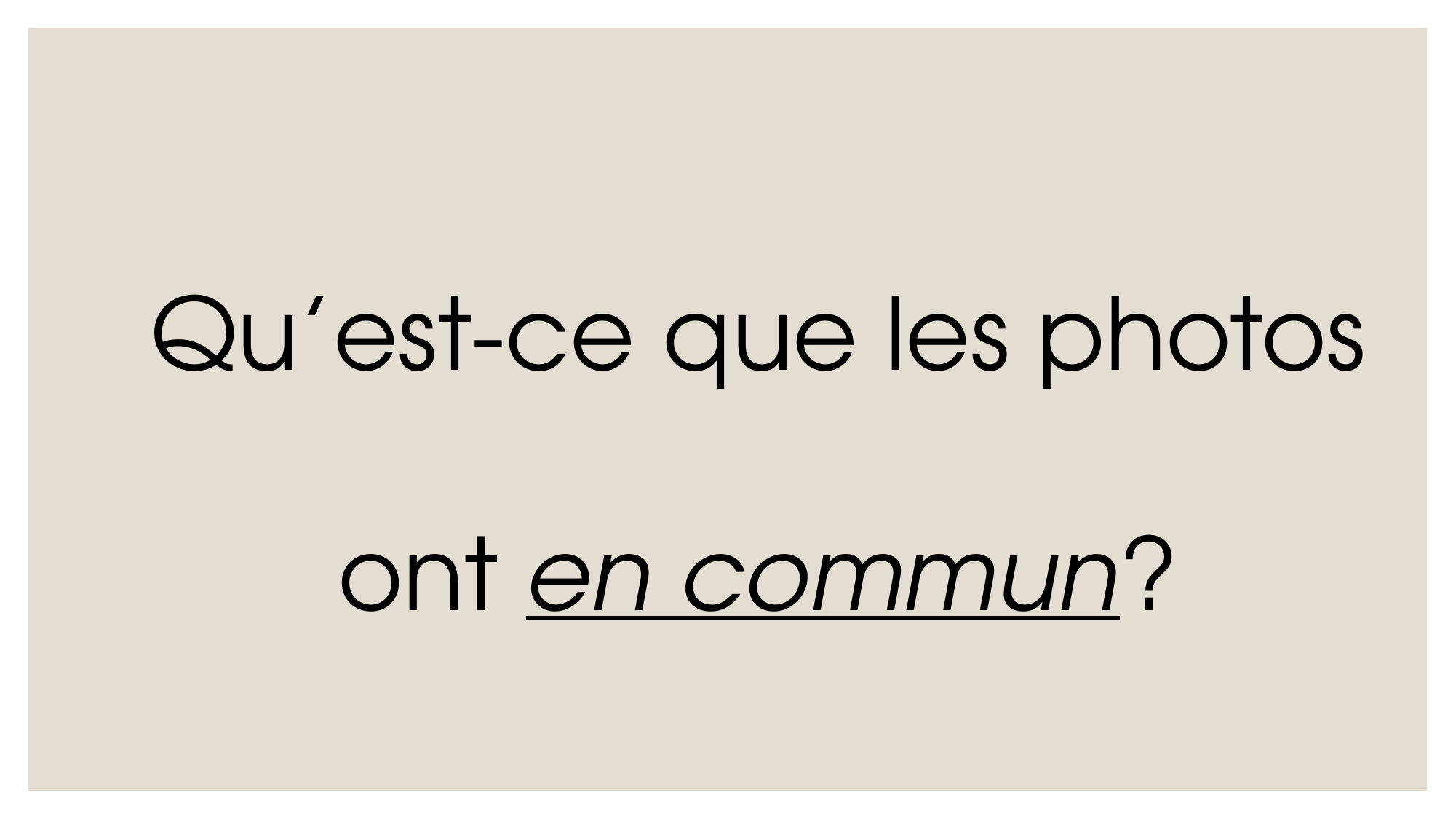

Qu’est-ce que les photos ont en commun?